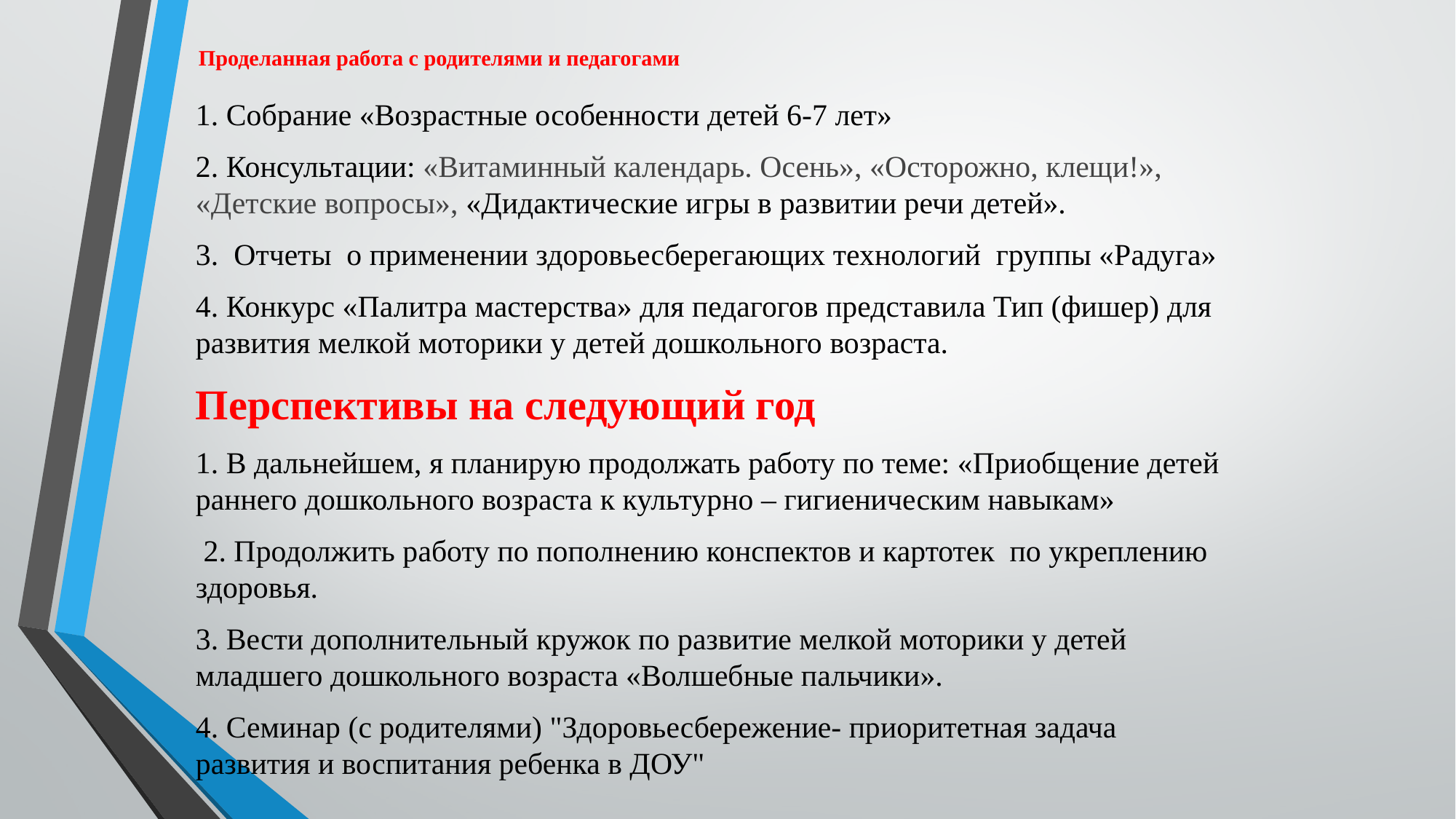

# Проделанная работа с родителями и педагогами
1. Собрание «Возрастные особенности детей 6-7 лет»
2. Консультации: «Витаминный календарь. Осень», «Осторожно, клещи!», «Детские вопросы», «Дидактические игры в развитии речи детей».
3.  Отчеты  о применении здоровьесберегающих технологий  группы «Радуга»
4. Конкурс «Палитра мастерства» для педагогов представила Тип (фишер) для развития мелкой моторики у детей дошкольного возраста.
Перспективы на следующий год
1. В дальнейшем, я планирую продолжать работу по теме: «Приобщение детей раннего дошкольного возраста к культурно – гигиеническим навыкам»
 2. Продолжить работу по пополнению конспектов и картотек  по укреплению здоровья.
3. Вести дополнительный кружок по развитие мелкой моторики у детей младшего дошкольного возраста «Волшебные пальчики».
4. Семинар (с родителями) "Здоровьесбережение- приоритетная задача развития и воспитания ребенка в ДОУ"